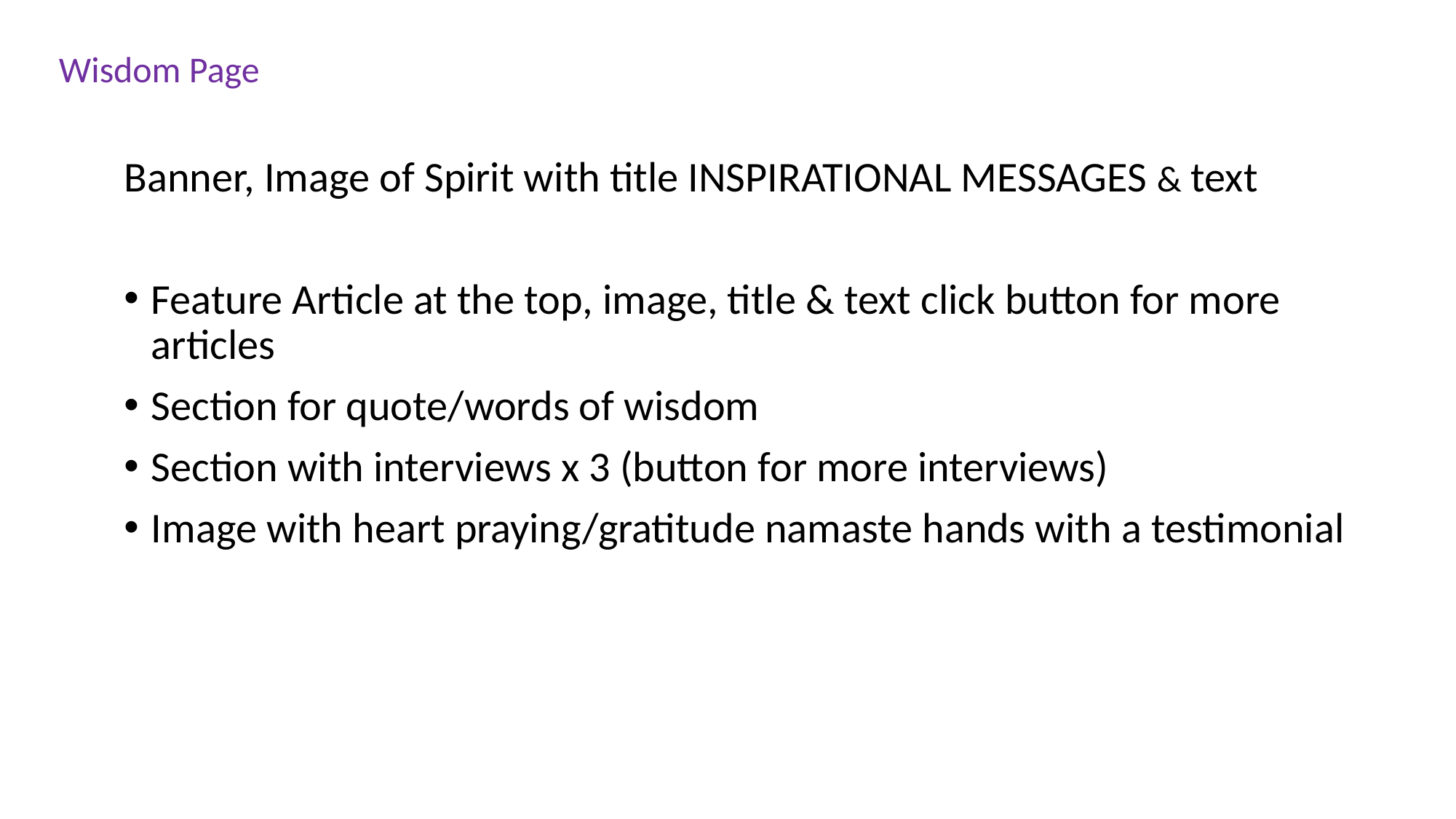

# Wisdom Page
Banner, Image of Spirit with title INSPIRATIONAL MESSAGES & text

Feature Article at the top, image, title & text click button for more articles
Section for quote/words of wisdom
Section with interviews x 3 (button for more interviews)
Image with heart praying/gratitude namaste hands with a testimonial